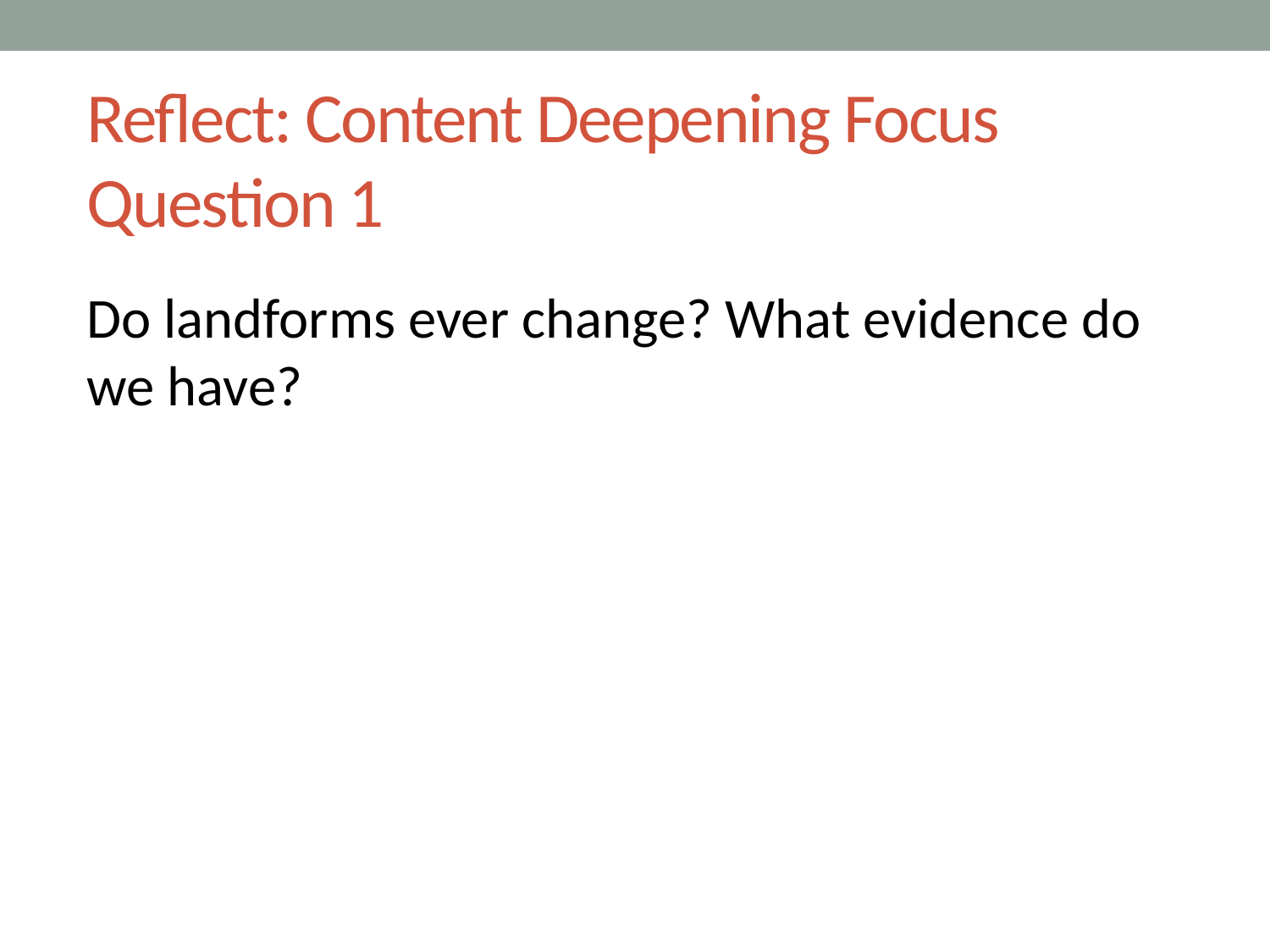

# Reflect: Content Deepening Focus Question 1
Do landforms ever change? What evidence do we have?